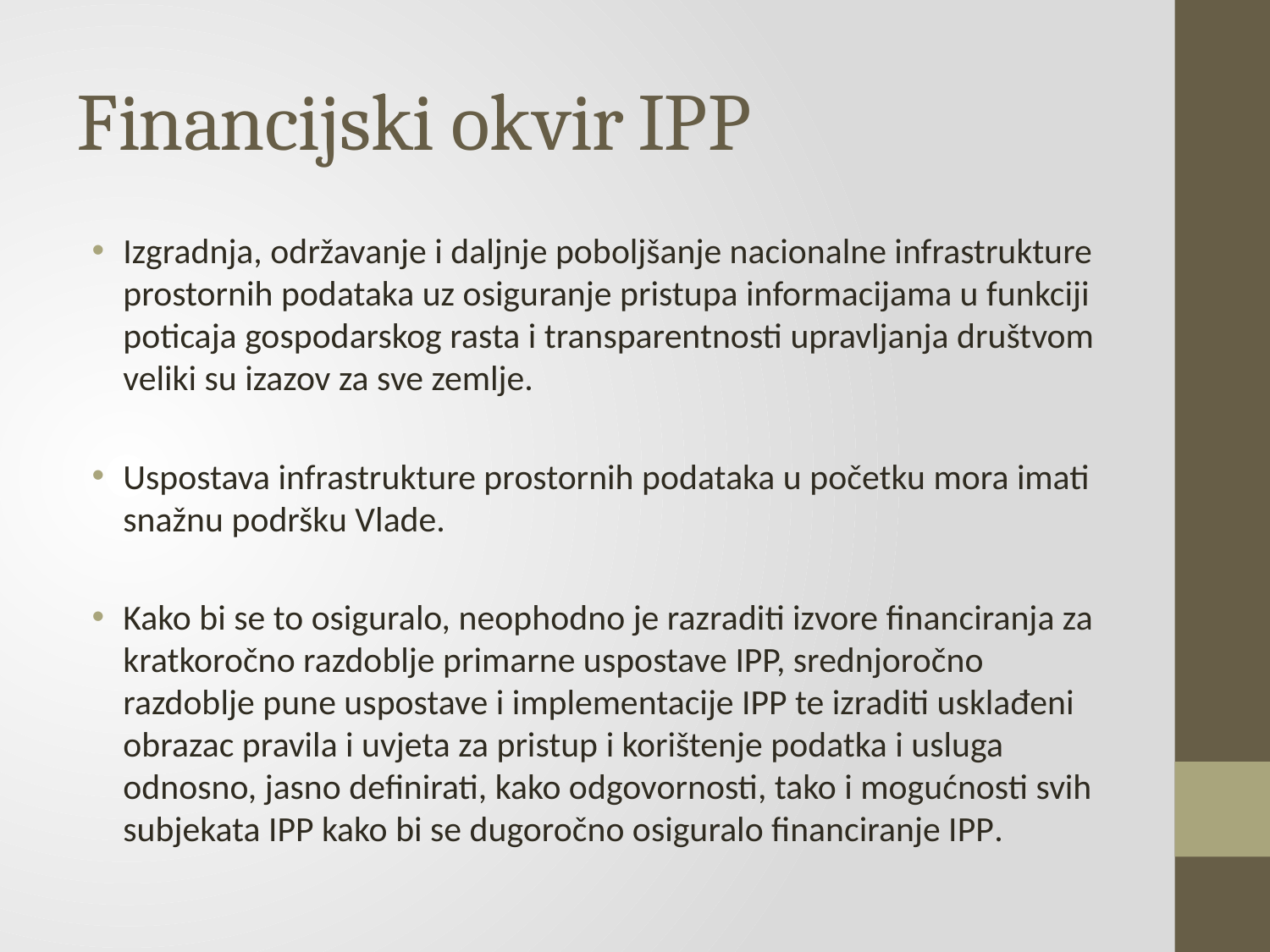

# Financijski okvir IPP
Izgradnja, održavanje i daljnje poboljšanje nacionalne infrastrukture prostornih podataka uz osiguranje pristupa informacijama u funkciji poticaja gospodarskog rasta i transparentnosti upravljanja društvom veliki su izazov za sve zemlje.

Uspostava infrastrukture prostornih podataka u početku mora imati snažnu podršku Vlade.

Kako bi se to osiguralo, neophodno je razraditi izvore financiranja za kratkoročno razdoblje primarne uspostave IPP, srednjoročno razdoblje pune uspostave i implementacije IPP te izraditi usklađeni obrazac pravila i uvjeta za pristup i korištenje podatka i usluga odnosno, jasno definirati, kako odgovornosti, tako i mogućnosti svih subjekata IPP kako bi se dugoročno osiguralo financiranje IPP.